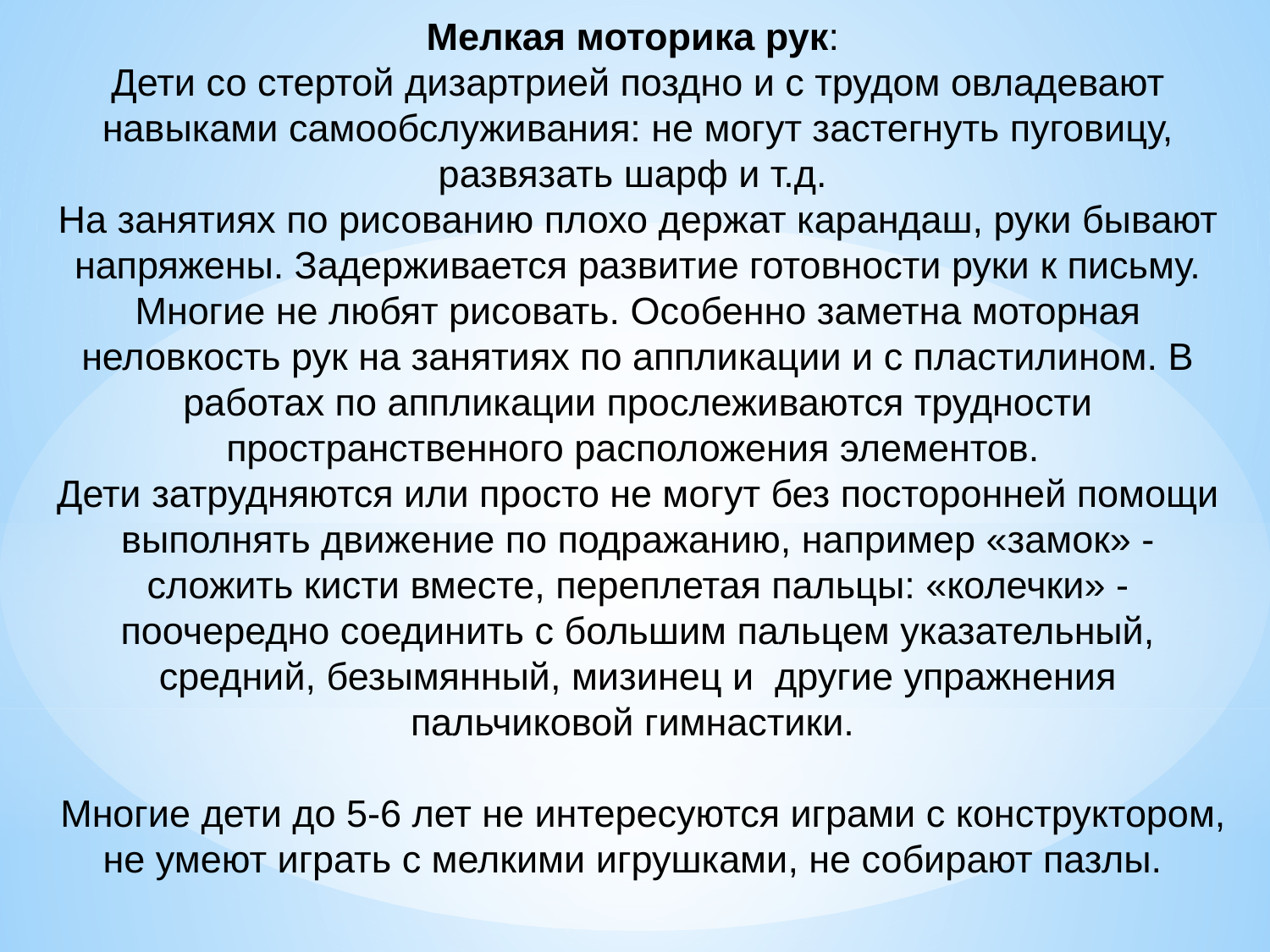

Мелкая моторика рук:
Дети со стертой дизартрией поздно и с трудом овладевают навыками самообслуживания: не могут застегнуть пуговицу, развязать шарф и т.д.
На занятиях по рисованию плохо держат карандаш, руки бывают напряжены. Задерживается развитие готовности руки к письму. Многие не любят рисовать. Особенно заметна моторная неловкость рук на занятиях по аппликации и с пластилином. В работах по аппликации прослеживаются трудности пространственного расположения элементов.
Дети затрудняются или просто не могут без посторонней помощи выполнять движение по подражанию, например «замок» - сложить кисти вместе, переплетая пальцы: «колечки» - поочередно соединить с большим пальцем указательный, средний, безымянный, мизинец и  другие упражнения пальчиковой гимнастики.

 Многие дети до 5-6 лет не интересуются играми с конструктором, не умеют играть с мелкими игрушками, не собирают пазлы.

#